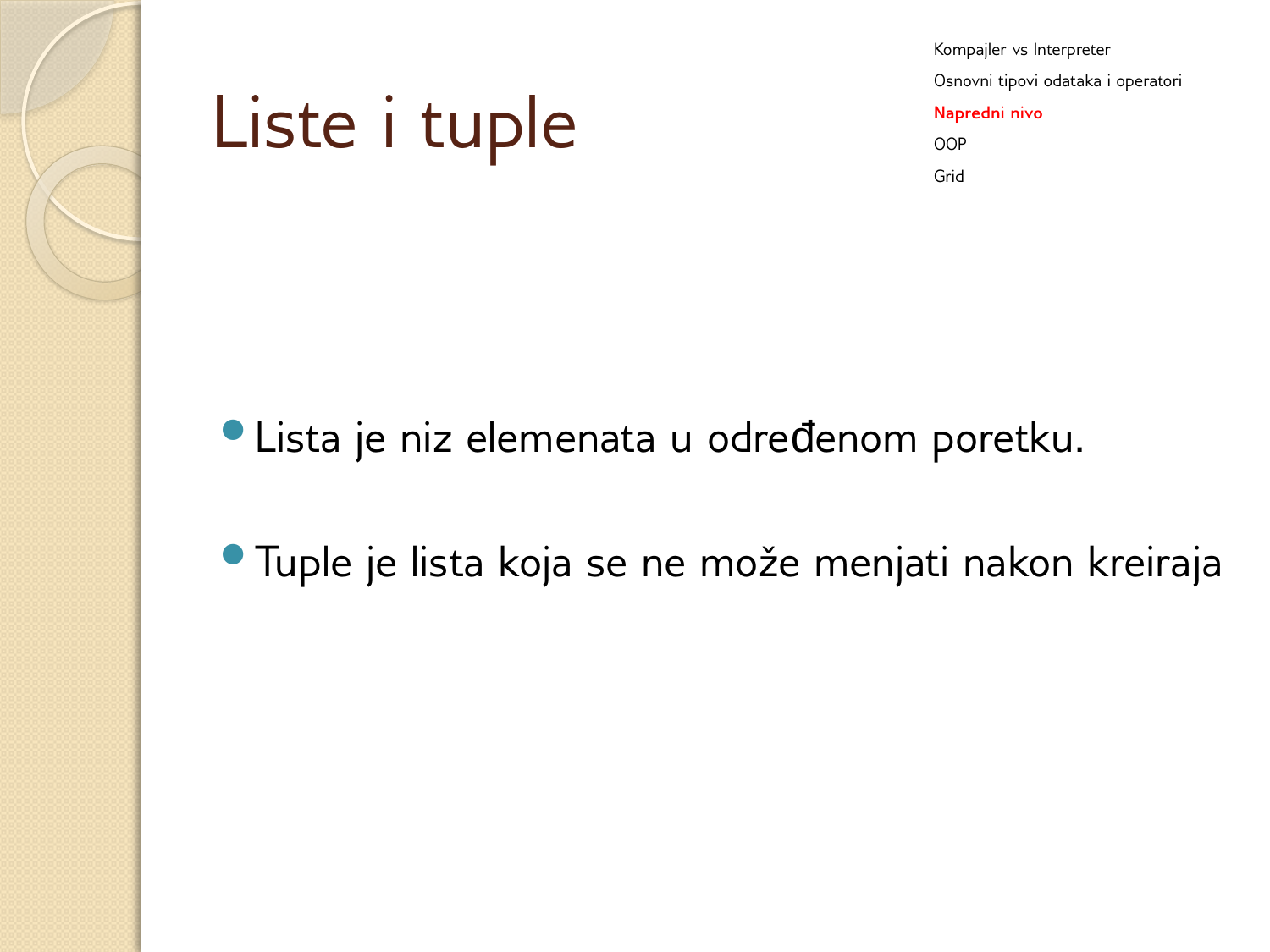

Kompajler vs Interpreter
Osnovni tipovi odataka i operatori
Napredni nivo
OOP
Grid
# Liste i tuple
Lista je niz elemenata u određenom poretku.

Tuple je lista koja se ne može menjati nakon kreiraja